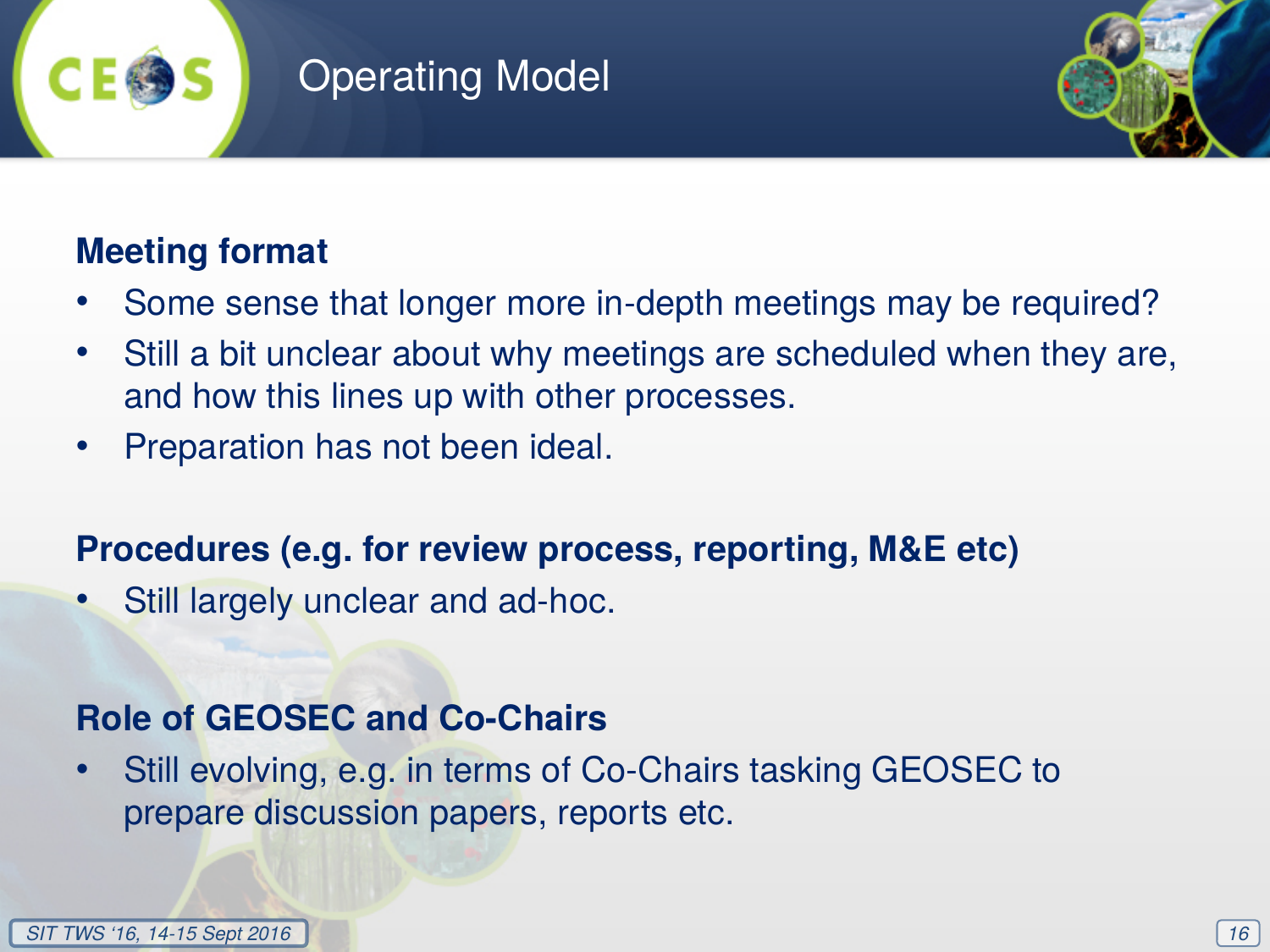

Operating Model
Meeting format
Some sense that longer more in-depth meetings may be required?
Still a bit unclear about why meetings are scheduled when they are, and how this lines up with other processes.
Preparation has not been ideal.

Procedures (e.g. for review process, reporting, M&E etc)
Still largely unclear and ad-hoc.

Role of GEOSEC and Co-Chairs
Still evolving, e.g. in terms of Co-Chairs tasking GEOSEC to prepare discussion papers, reports etc.
16